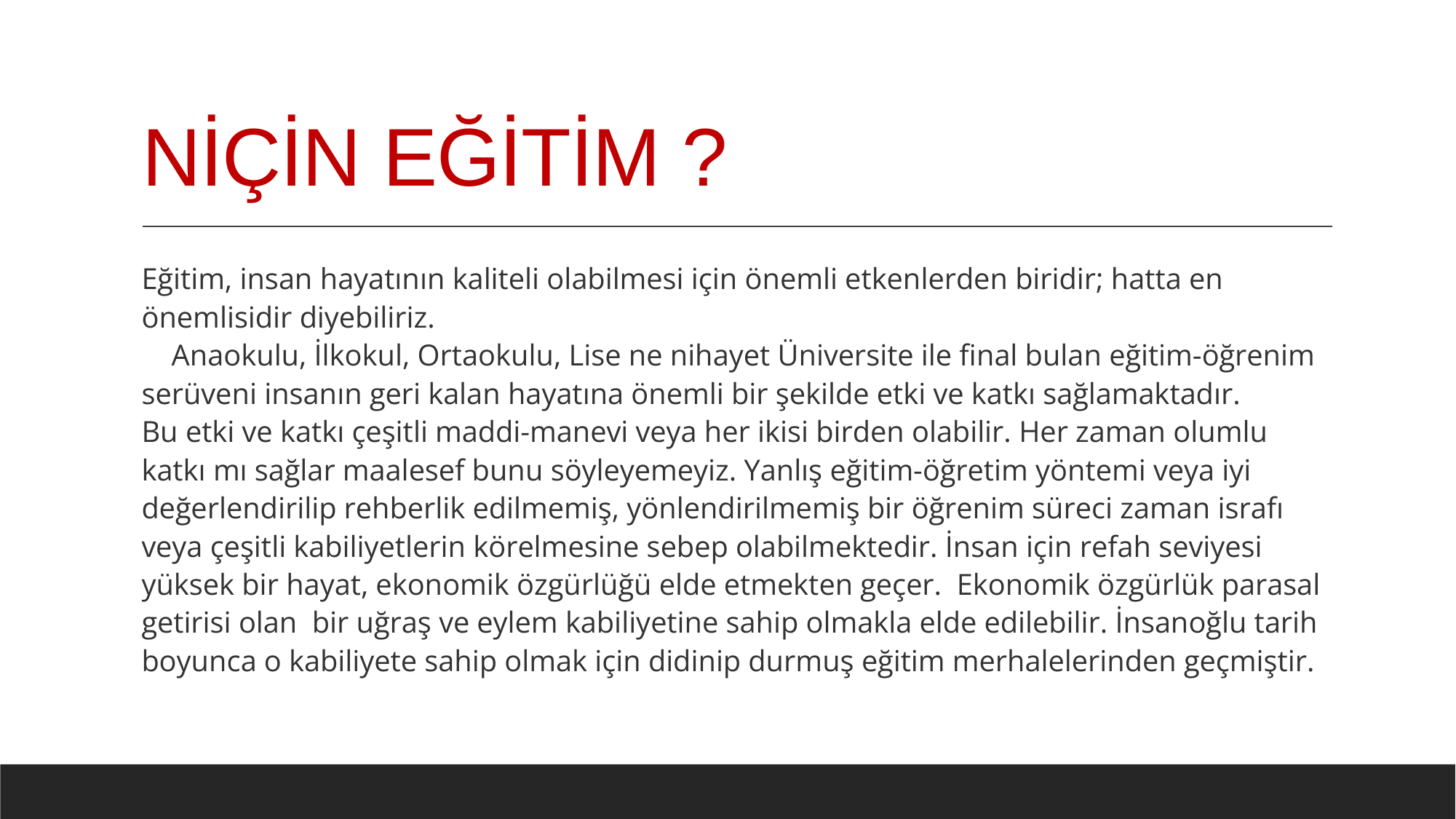

# NİÇİN EĞİTİM ?
Eğitim, insan hayatının kaliteli olabilmesi için önemli etkenlerden biridir; hatta en önemlisidir diyebiliriz.
    Anaokulu, İlkokul, Ortaokulu, Lise ne nihayet Üniversite ile final bulan eğitim-öğrenim serüveni insanın geri kalan hayatına önemli bir şekilde etki ve katkı sağlamaktadır.
Bu etki ve katkı çeşitli maddi-manevi veya her ikisi birden olabilir. Her zaman olumlu katkı mı sağlar maalesef bunu söyleyemeyiz. Yanlış eğitim-öğretim yöntemi veya iyi değerlendirilip rehberlik edilmemiş, yönlendirilmemiş bir öğrenim süreci zaman israfı veya çeşitli kabiliyetlerin körelmesine sebep olabilmektedir. İnsan için refah seviyesi yüksek bir hayat, ekonomik özgürlüğü elde etmekten geçer.  Ekonomik özgürlük parasal getirisi olan  bir uğraş ve eylem kabiliyetine sahip olmakla elde edilebilir. İnsanoğlu tarih boyunca o kabiliyete sahip olmak için didinip durmuş eğitim merhalelerinden geçmiştir.